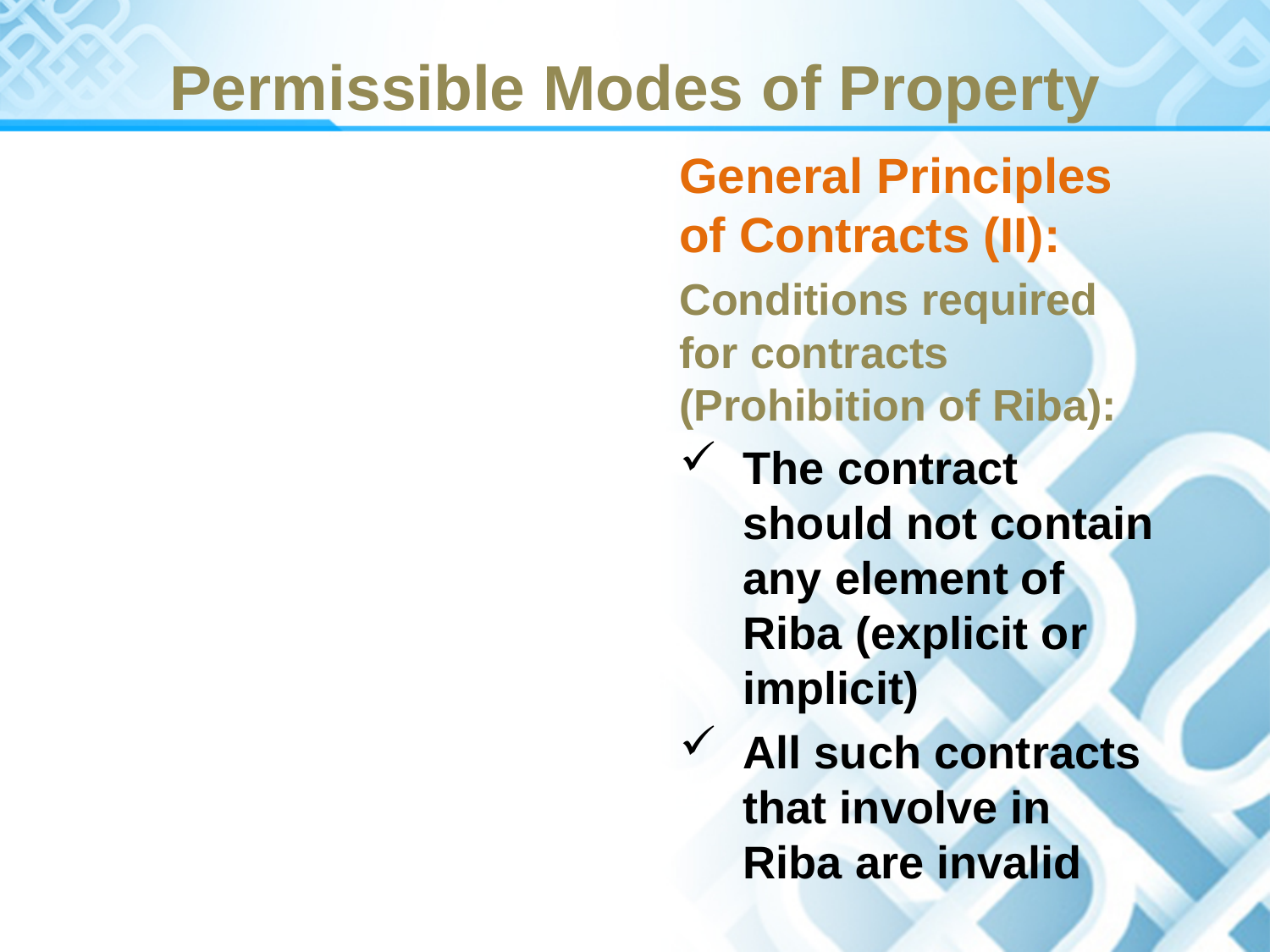

Permissible Modes of Property
General Principles of Contracts (II):
Conditions required for contracts (Prohibition of Riba):
The contract should not contain any element of Riba (explicit or implicit)
All such contracts that involve in Riba are invalid